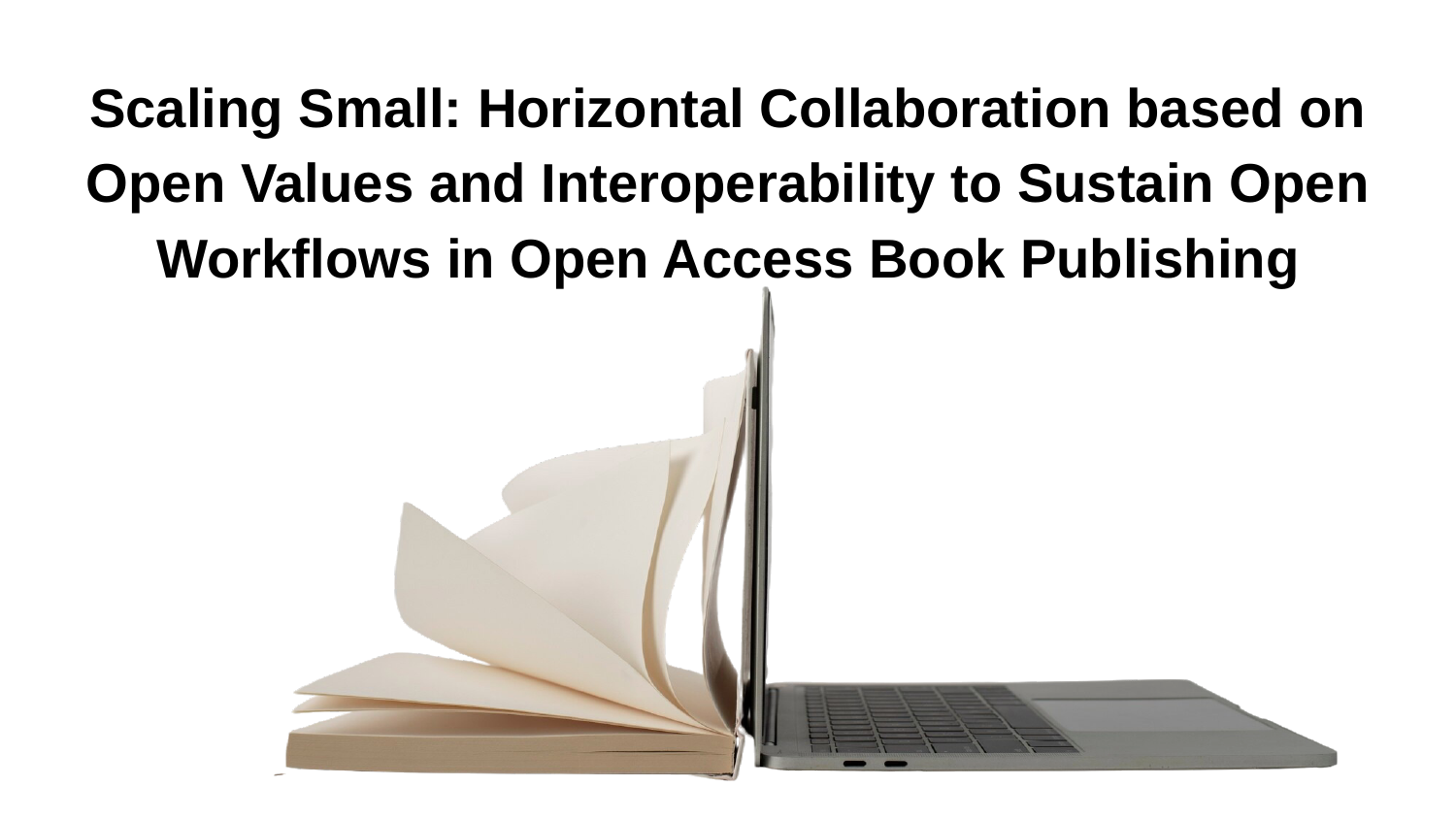

# Scaling Small: Horizontal Collaboration based on Open Values and Interoperability to Sustain Open Workflows in Open Access Book Publishing